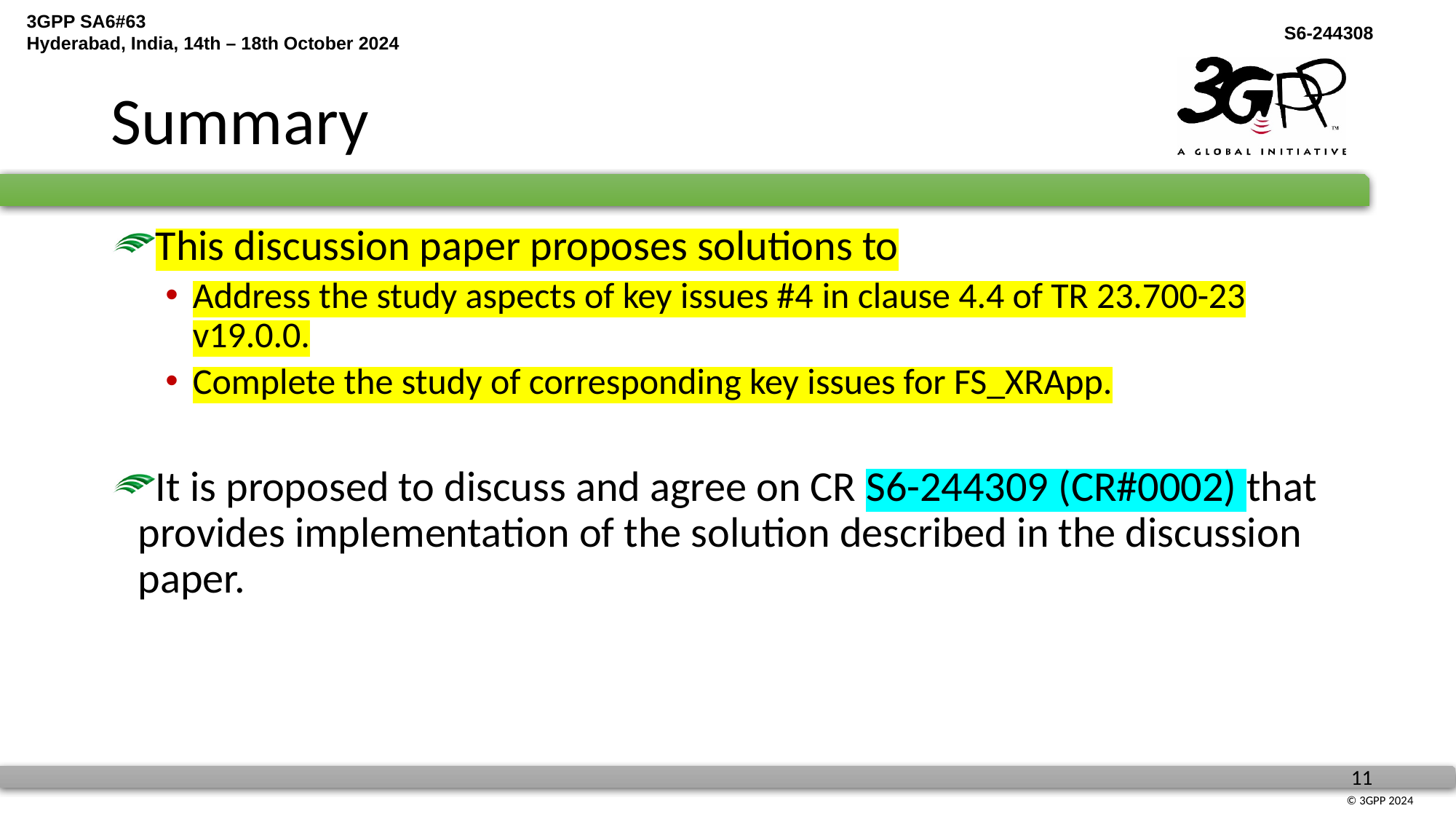

# Summary
This discussion paper proposes solutions to
Address the study aspects of key issues #4 in clause 4.4 of TR 23.700-23 v19.0.0.
Complete the study of corresponding key issues for FS_XRApp.

It is proposed to discuss and agree on CR S6-244309 (CR#0002) that provides implementation of the solution described in the discussion paper.